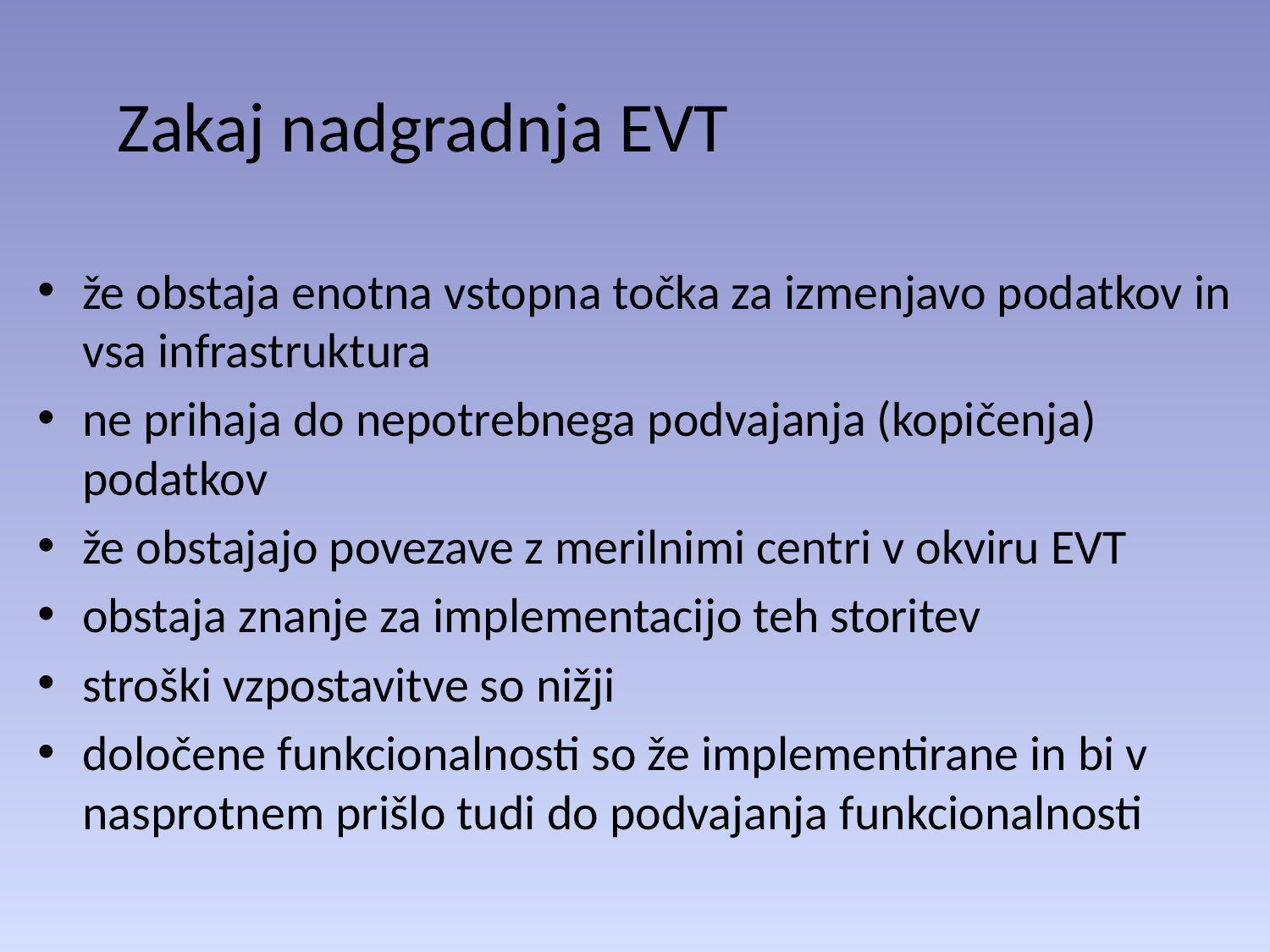

Zakaj nadgradnja EVT
že obstaja enotna vstopna točka za izmenjavo podatkov in vsa infrastruktura
ne prihaja do nepotrebnega podvajanja (kopičenja) podatkov
že obstajajo povezave z merilnimi centri v okviru EVT
obstaja znanje za implementacijo teh storitev
stroški vzpostavitve so nižji
določene funkcionalnosti so že implementirane in bi v nasprotnem prišlo tudi do podvajanja funkcionalnosti